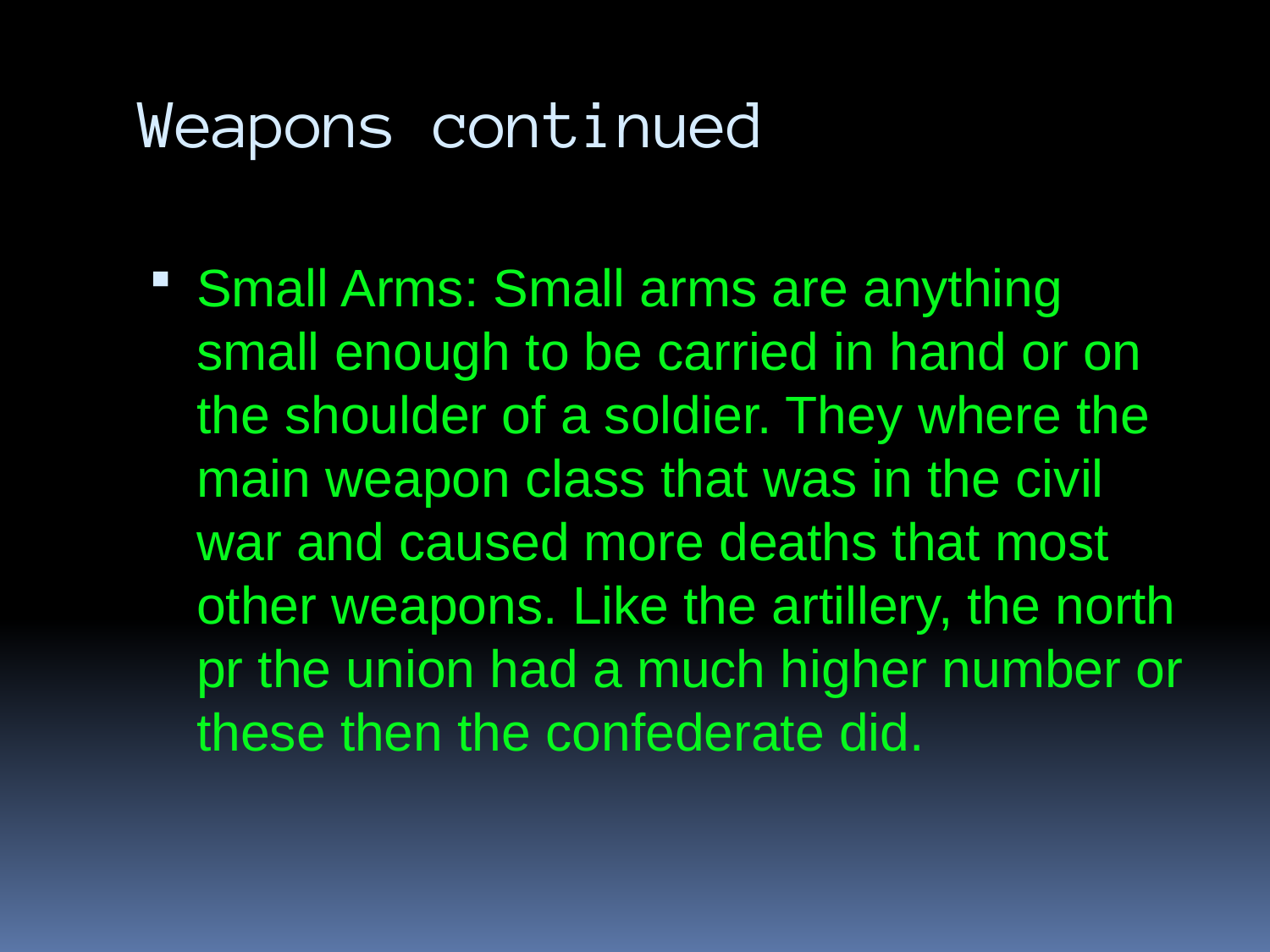

# Weapons continued
Small Arms: Small arms are anything small enough to be carried in hand or on the shoulder of a soldier. They where the main weapon class that was in the civil war and caused more deaths that most other weapons. Like the artillery, the north pr the union had a much higher number or these then the confederate did.